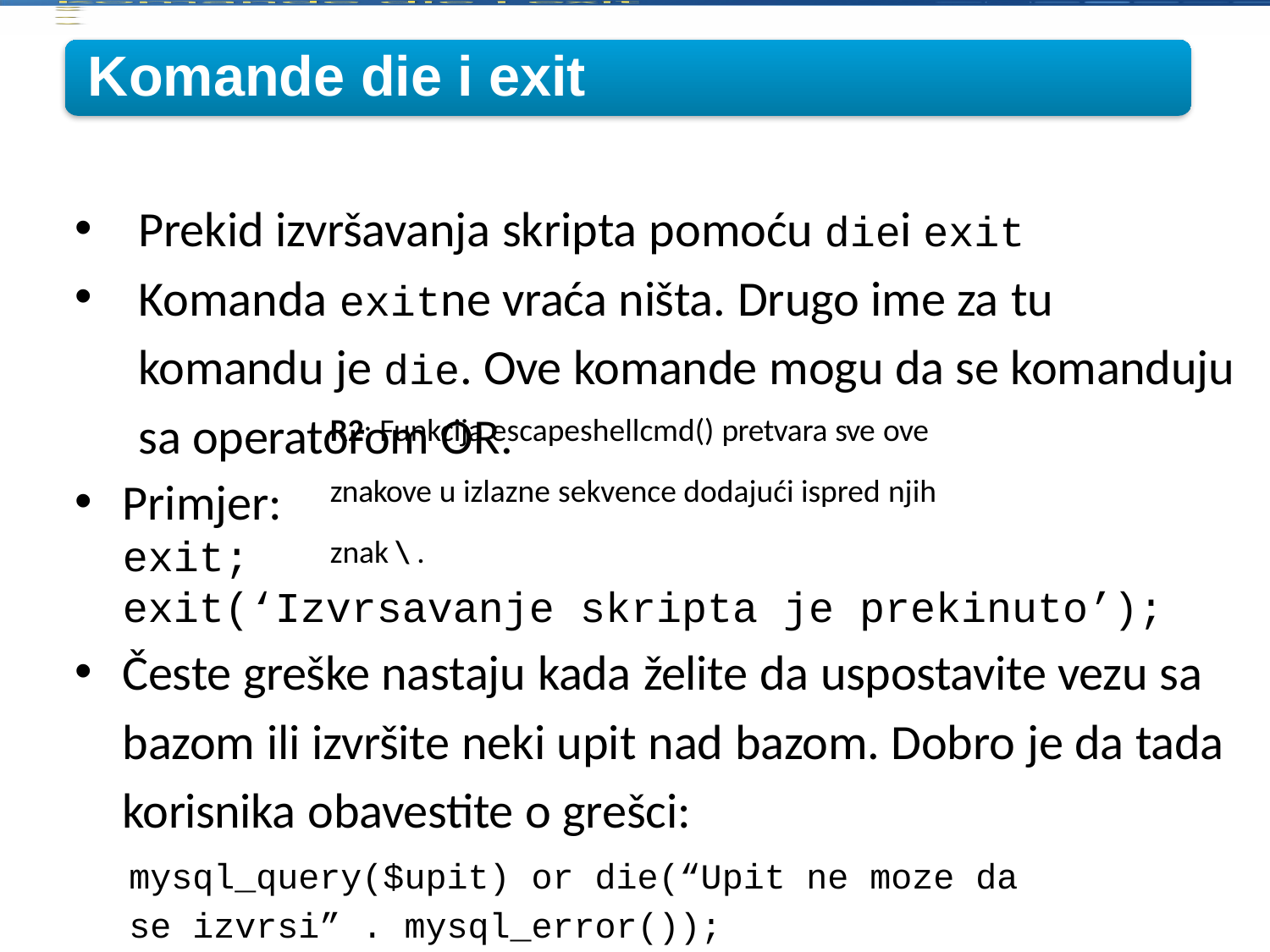

Komande die i exit
Prekid izvršavanja skripta pomoću diei exit
Komanda exitne vraća ništa. Drugo ime za tu komandu je die. Ove komande mogu da se komanduju sa operatorom OR.
Primjer:
exit;
exit(‘Izvrsavanje skripta je prekinuto’);
Česte greške nastaju kada želite da uspostavite vezu sa bazom ili izvršite neki upit nad bazom. Dobro je da tada korisnika obavestite o grešci:

R2: Funkcija escapeshellcmd() pretvara sve ove
znakove u izlazne sekvence dodajući ispred njih
znak \ .
mysql_query($upit) or die(“Upit ne moze da
se izvrsi” . mysql_error());